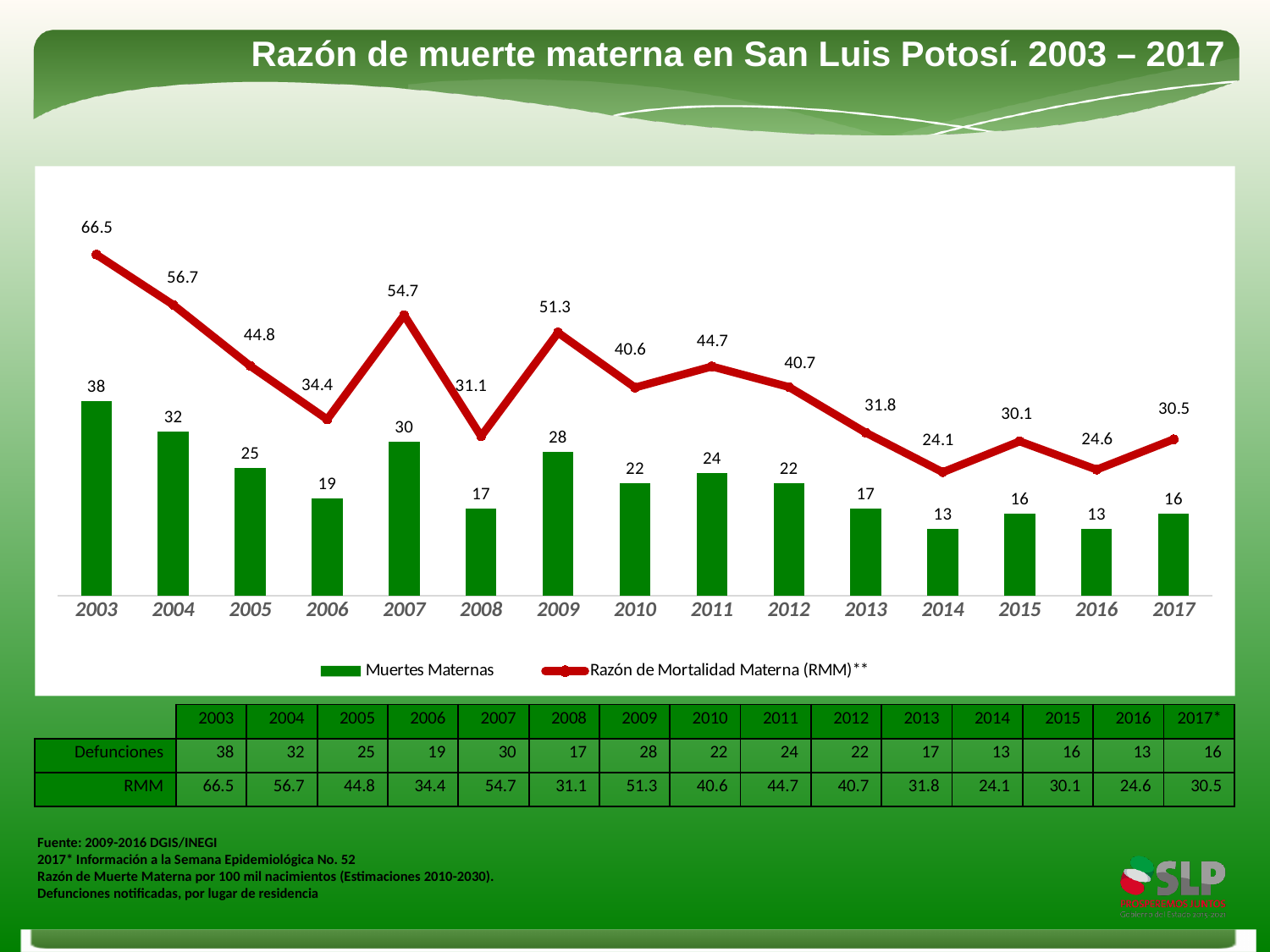

Razón de muerte materna en San Luis Potosí. 2003 – 2017

### Chart

| Category | Muertes Maternas | Razón de Mortalidad Materna (RMM)** |
|---|---|---|
| 2003 | 38.0 | 66.5 |
| 2004 | 32.0 | 56.7 |
| 2005 | 25.0 | 44.8 |
| 2006 | 19.0 | 34.4 |
| 2007 | 30.0 | 54.7 |
| 2008 | 17.0 | 31.1 |
| 2009 | 28.0 | 51.3 |
| 2010 | 22.0 | 40.6 |
| 2011 | 24.0 | 44.7 |
| 2012 | 22.0 | 40.7 |
| 2013 | 17.0 | 31.8 |
| 2014 | 13.0 | 24.1 |
| 2015 | 16.0 | 30.1 |
| 2016 | 13.0 | 24.6 |
| 2017 | 16.0 | 30.5 |
|  | 2003 | 2004 | 2005 | 2006 | 2007 | 2008 | 2009 | 2010 | 2011 | 2012 | 2013 | 2014 | 2015 | 2016 | 2017\* |
| --- | --- | --- | --- | --- | --- | --- | --- | --- | --- | --- | --- | --- | --- | --- | --- |
| Defunciones | 38 | 32 | 25 | 19 | 30 | 17 | 28 | 22 | 24 | 22 | 17 | 13 | 16 | 13 | 16 |
| RMM | 66.5 | 56.7 | 44.8 | 34.4 | 54.7 | 31.1 | 51.3 | 40.6 | 44.7 | 40.7 | 31.8 | 24.1 | 30.1 | 24.6 | 30.5 |
Fuente: 2009-2016 DGIS/INEGI
2017* Información a la Semana Epidemiológica No. 52
Razón de Muerte Materna por 100 mil nacimientos (Estimaciones 2010-2030).
Defunciones notificadas, por lugar de residencia